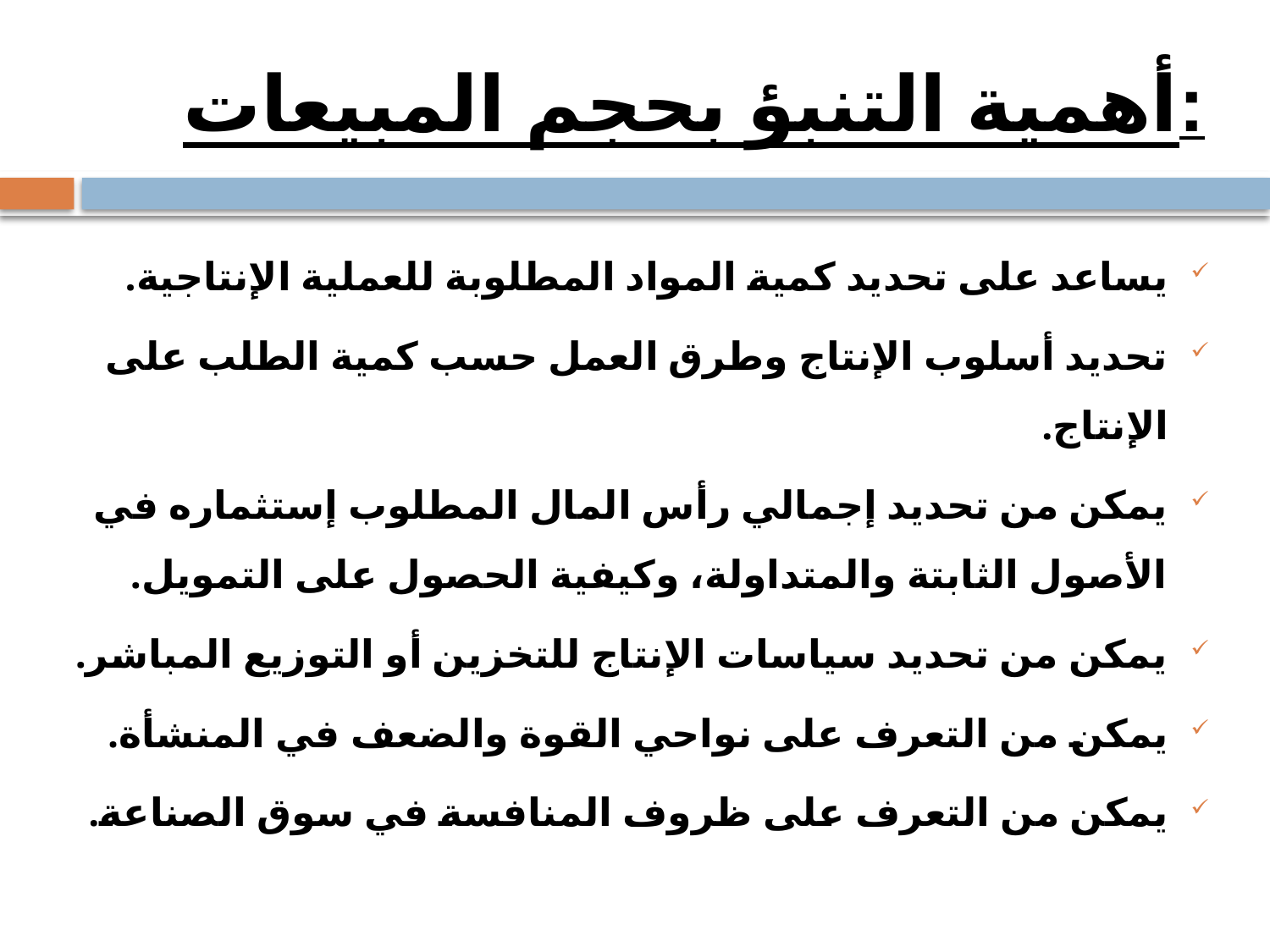

# أهمية التنبؤ بحجم المبيعات:
يساعد على تحديد كمية المواد المطلوبة للعملية الإنتاجية.
تحديد أسلوب الإنتاج وطرق العمل حسب كمية الطلب على الإنتاج.
يمكن من تحديد إجمالي رأس المال المطلوب إستثماره في الأصول الثابتة والمتداولة، وكيفية الحصول على التمويل.
يمكن من تحديد سياسات الإنتاج للتخزين أو التوزيع المباشر.
يمكن من التعرف على نواحي القوة والضعف في المنشأة.
يمكن من التعرف على ظروف المنافسة في سوق الصناعة.